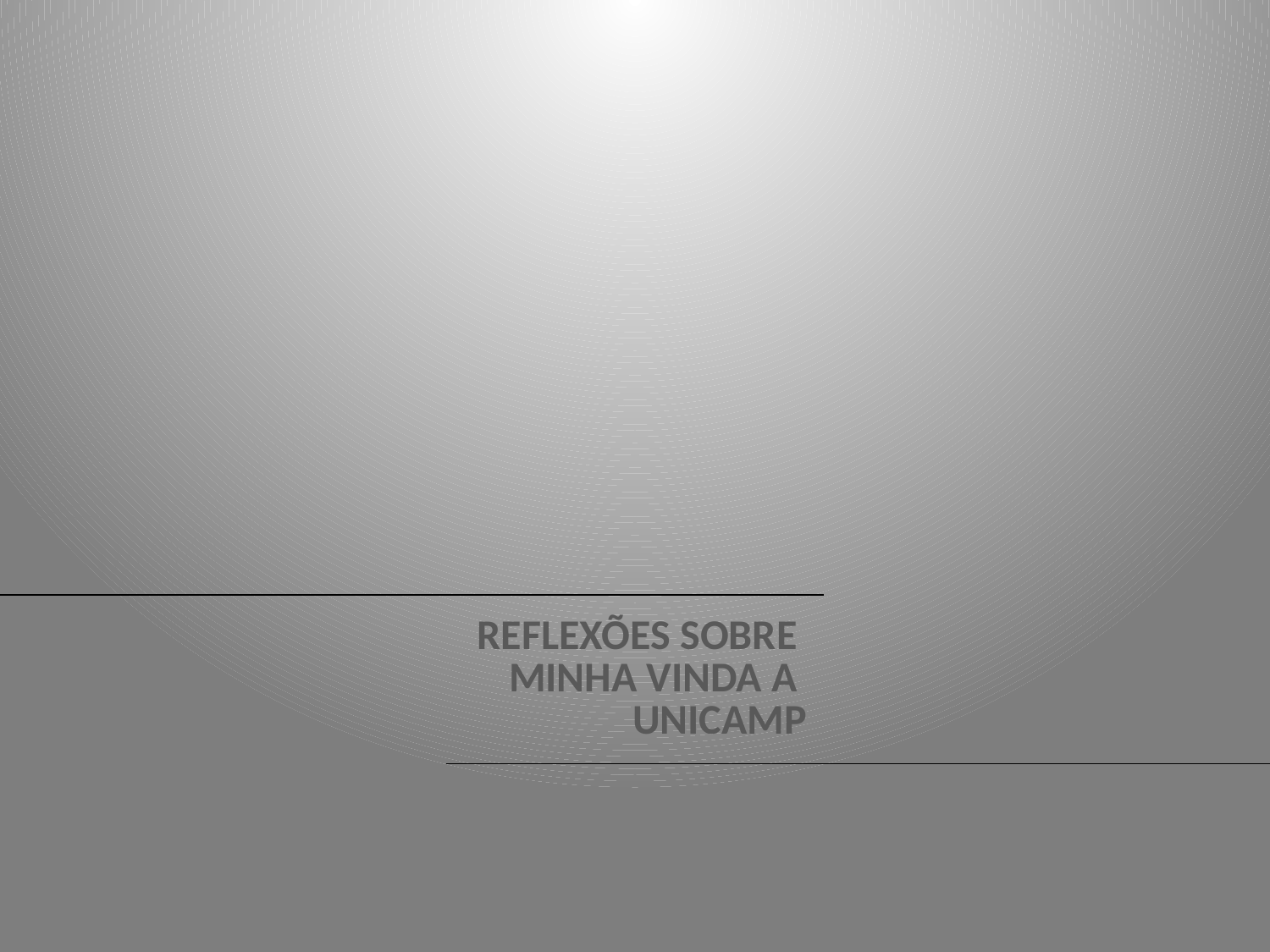

# REFLEXÕES SOBRE MINHA VINDA A UNICAMP